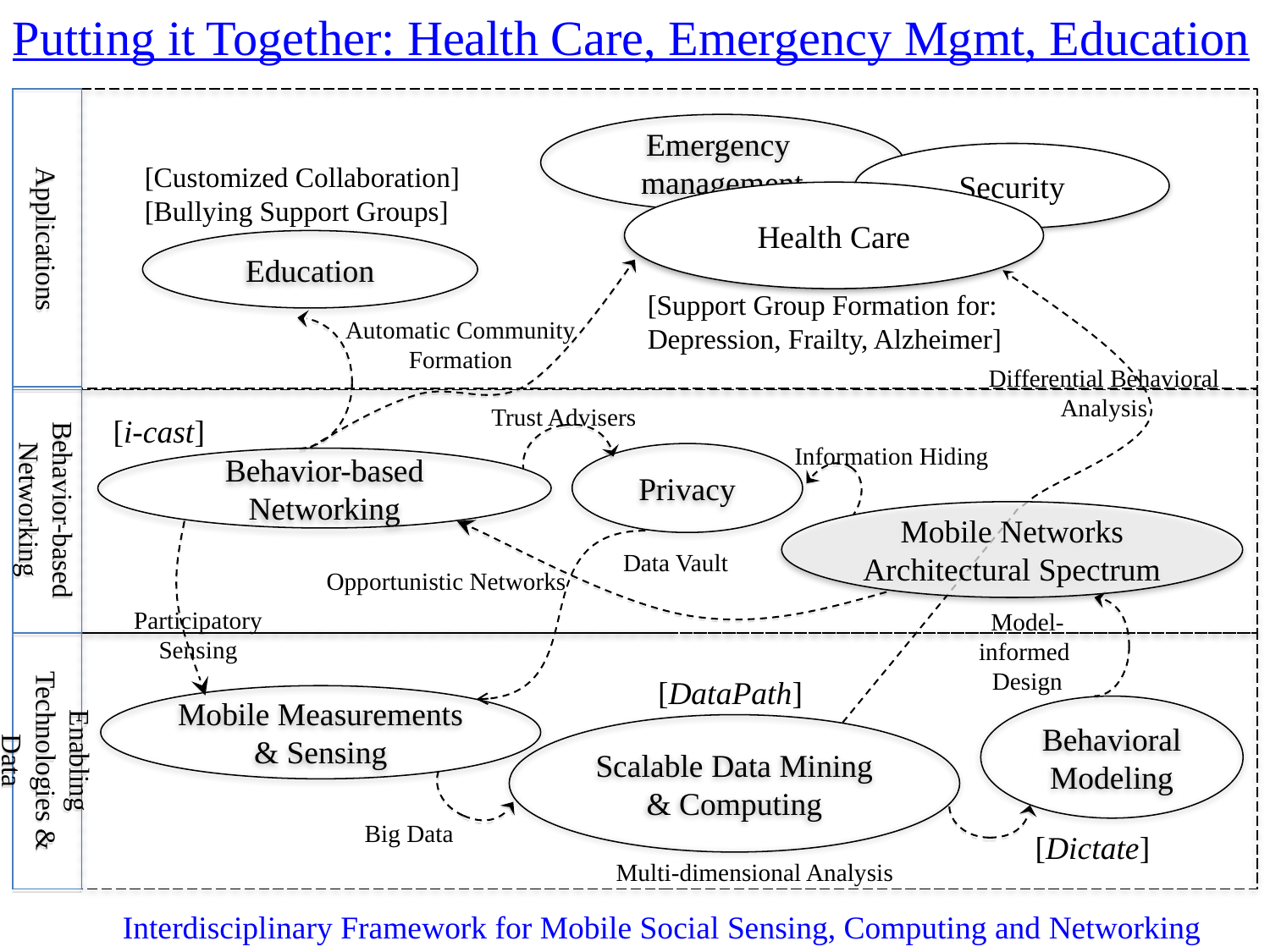

Putting it Together: Health Care, Emergency Mgmt, Education
Applications

Emergency  management
Security
[Customized Collaboration]
[Bullying Support Groups]
Health Care
Education
[Support Group Formation for:
Depression, Frailty, Alzheimer]
Automatic Community Formation

Differential Behavioral Analysis
Behavior-based Networking

Trust Advisers
[i-cast]

Information Hiding
Privacy
Behavior-based Networking

Mobile Networks Architectural Spectrum

Data Vault
Opportunistic Networks

Participatory
Sensing
Model-informed
Design

Enabling Technologies & Data

[DataPath]
Mobile Measurements & Sensing
Behavioral Modeling
Scalable Data Mining & Computing
Big Data
[Dictate]
Multi-dimensional Analysis

Interdisciplinary Framework for Mobile Social Sensing, Computing and Networking